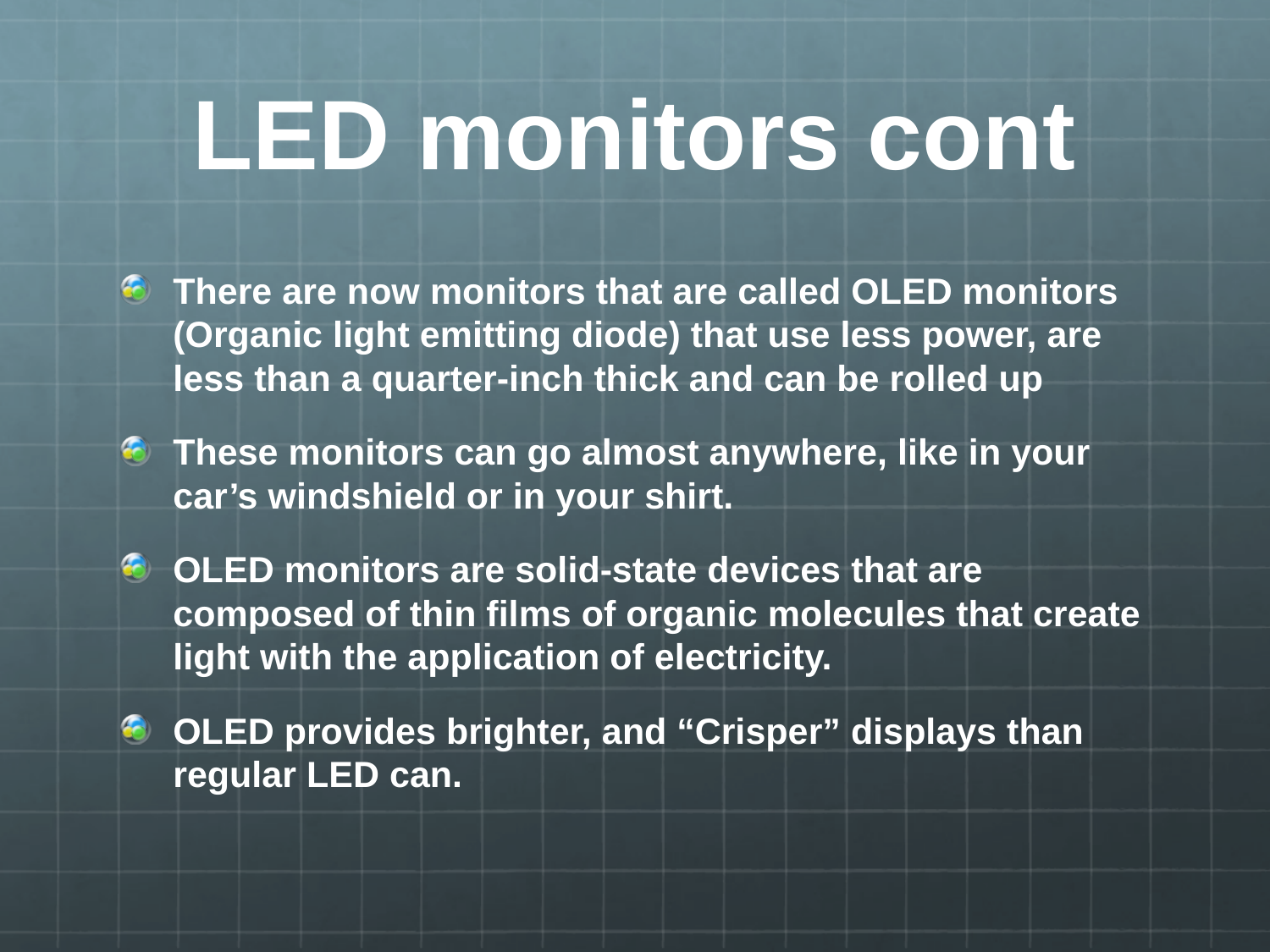

# LED monitors cont
There are now monitors that are called OLED monitors (Organic light emitting diode) that use less power, are less than a quarter-inch thick and can be rolled up
These monitors can go almost anywhere, like in your car’s windshield or in your shirt.
OLED monitors are solid-state devices that are composed of thin films of organic molecules that create light with the application of electricity.
OLED provides brighter, and “Crisper” displays than regular LED can.